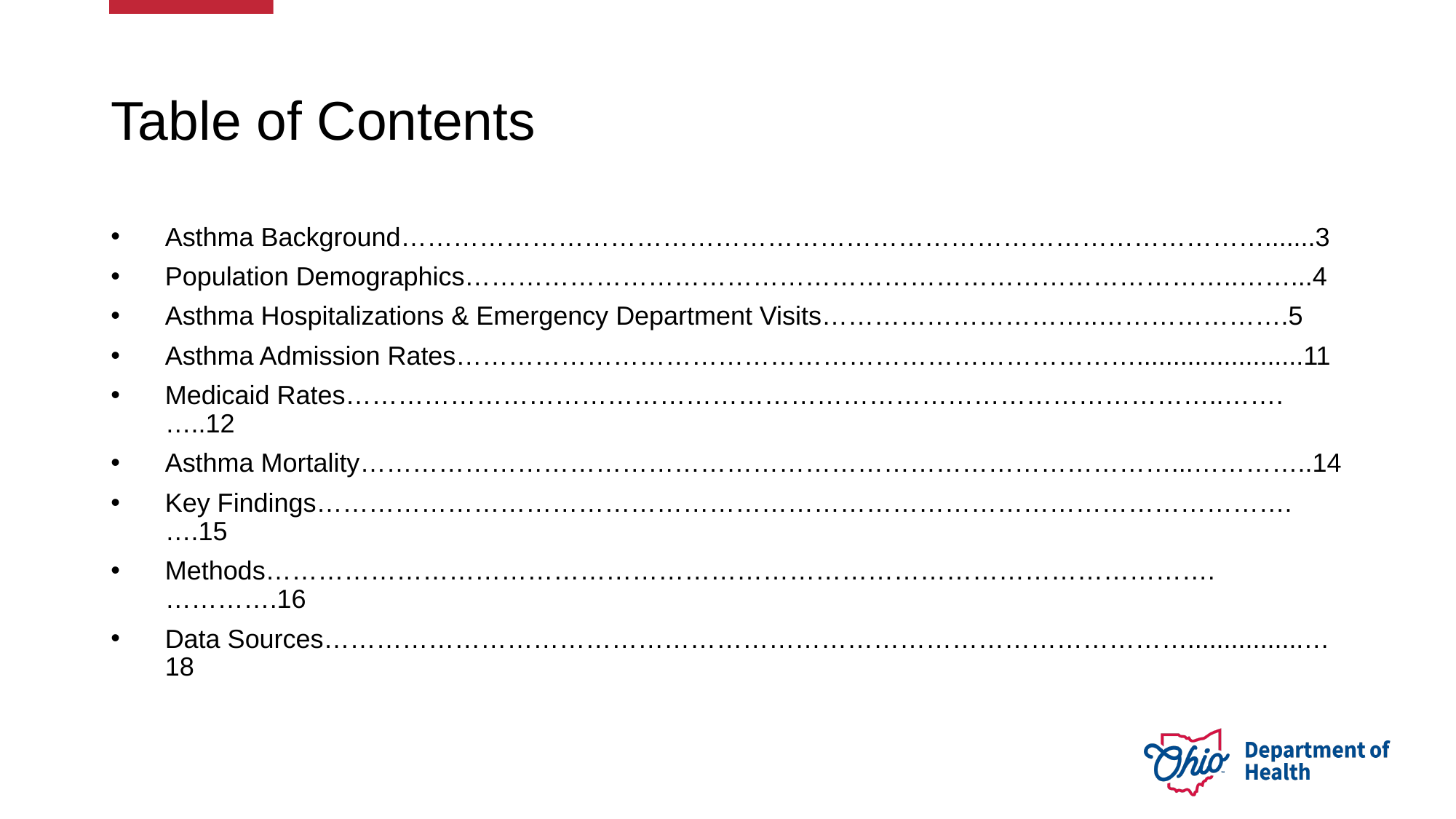

# Table of Contents
Asthma Background……………………………………………………………………………………….......3
Population Demographics……………………………………………………………………………..……...4
Asthma Hospitalizations & Emergency Department Visits…………………………..………………….5
Asthma Admission Rates…………………………………………………………………….......................11
Medicaid Rates………………………………………………………………………………………..…….…..12
Asthma Mortality…………………………………………………………………………………...…………..14
Key Findings………………………………………………………………………………………………….….15
Methods……………………………………………………………………………………………….………….16
Data Sources………………………………………………………………………………………................…18